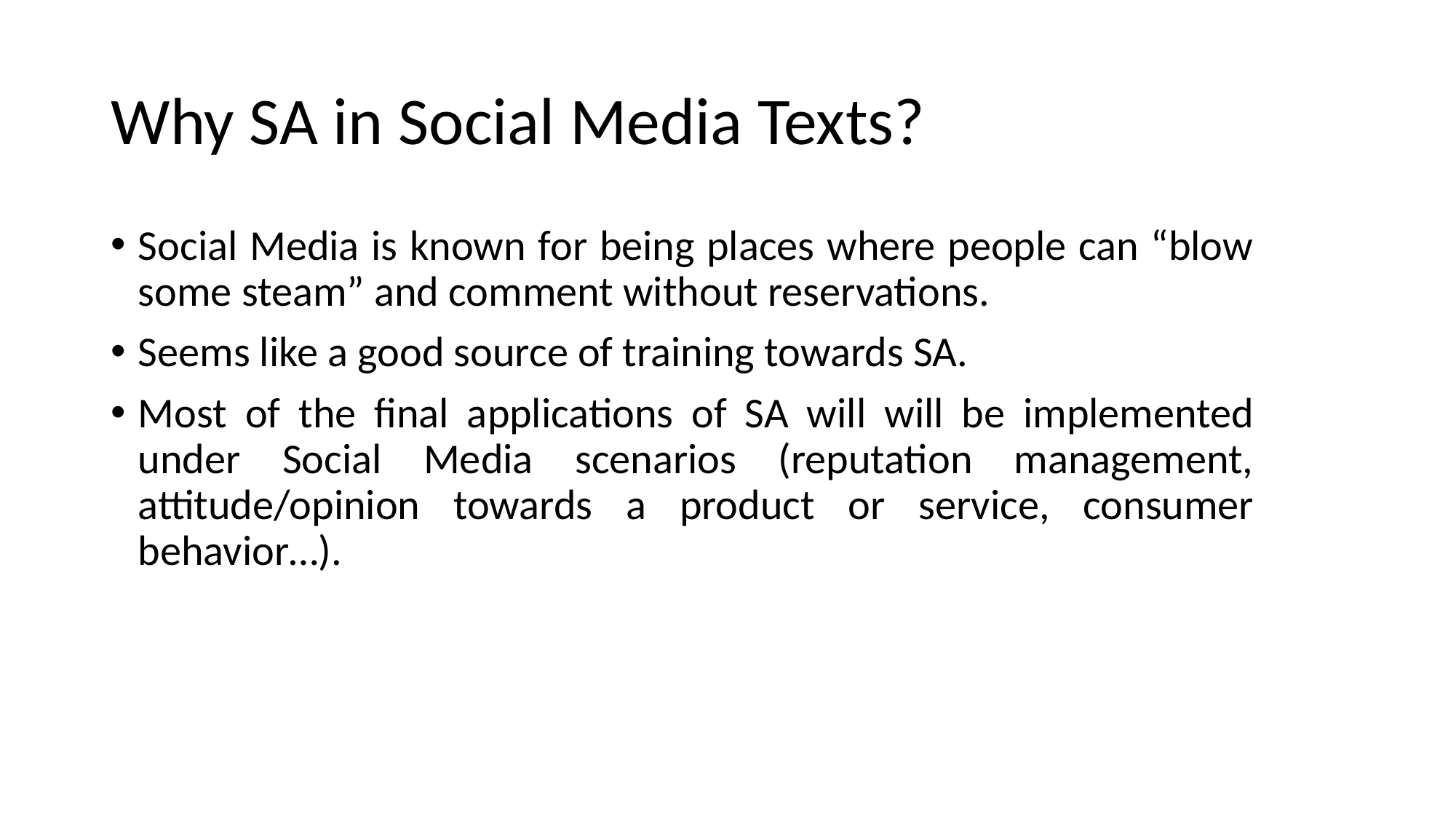

# Why SA in Social Media Texts?
Social Media is known for being places where people can “blow some steam” and comment without reservations.
Seems like a good source of training towards SA.
Most of the final applications of SA will will be implemented under Social Media scenarios (reputation management, attitude/opinion towards a product or service, consumer behavior…).